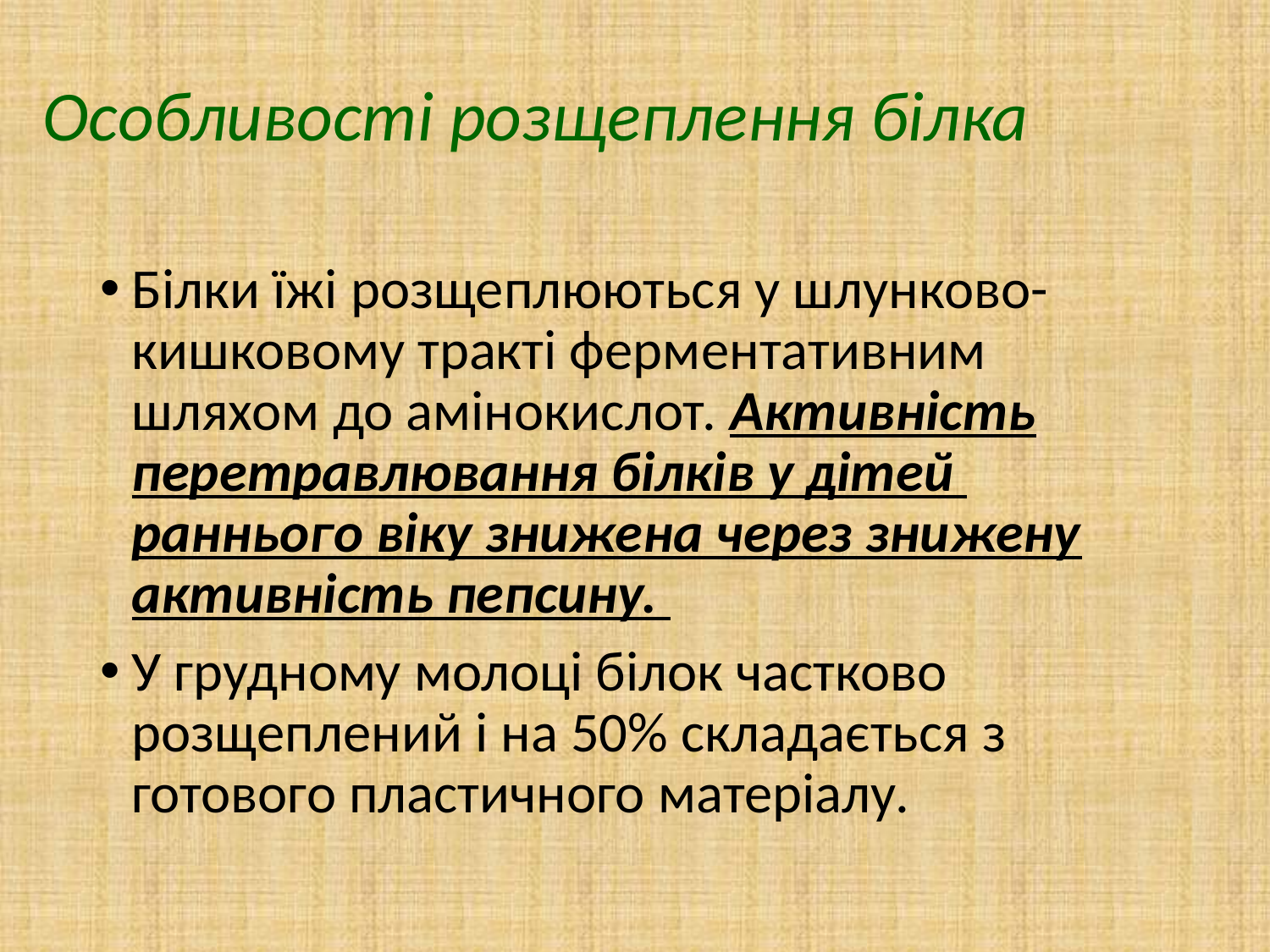

Білки їжі розщеплюються у шлунково-кишковому тракті ферментативним шляхом до амінокислот. Активність перетравлювання білків у дітей  раннього віку знижена через знижену активність пепсину.
У грудному молоці білок частково розщеплений і на 50% складається з готового пластичного матеріалу.
Особливості розщеплення білка